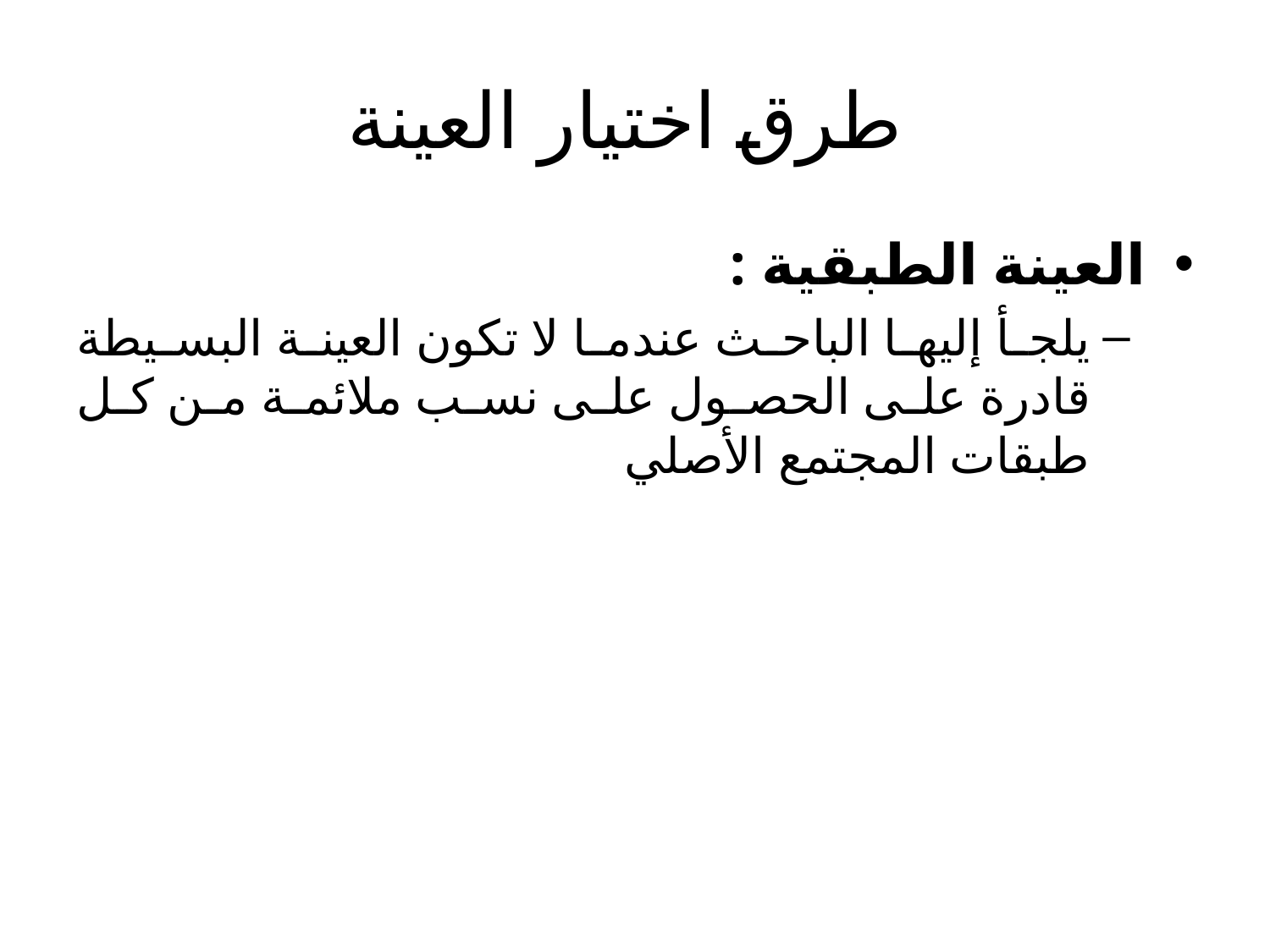

# طرق اختيار العينة
العينة الطبقية :
يلجأ إليها الباحث عندما لا تكون العينة البسيطة قادرة على الحصول على نسب ملائمة من كل طبقات المجتمع الأصلي